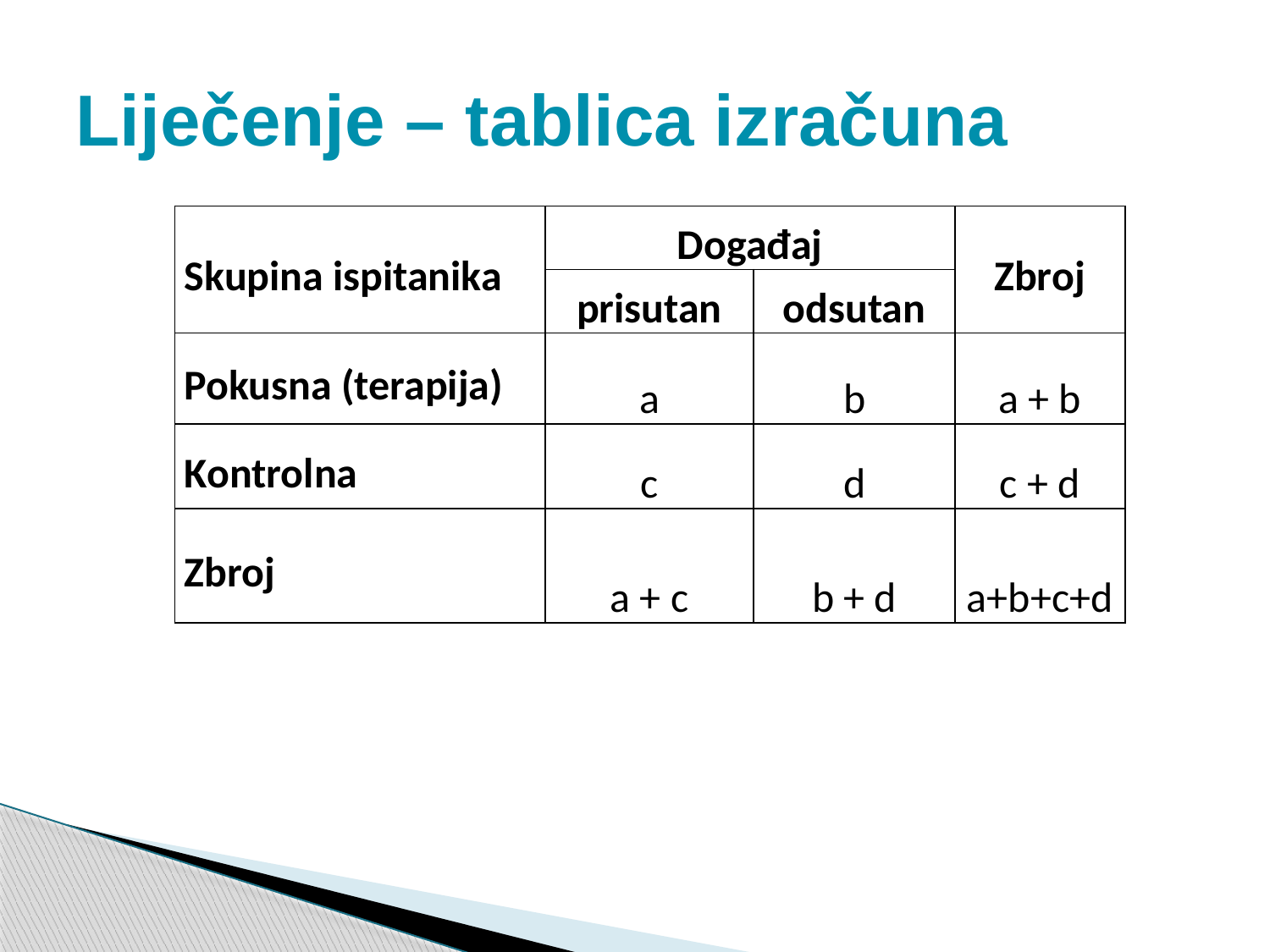

# Liječenje – tablica izračuna
| Skupina ispitanika | Događaj |  | Zbroj |
| --- | --- | --- | --- |
|  | prisutan | odsutan |  |
| Pokusna (terapija) | a | b | a + b |
| Kontrolna | c | d | c + d |
| Zbroj | a + c | b + d | a+b+c+d |